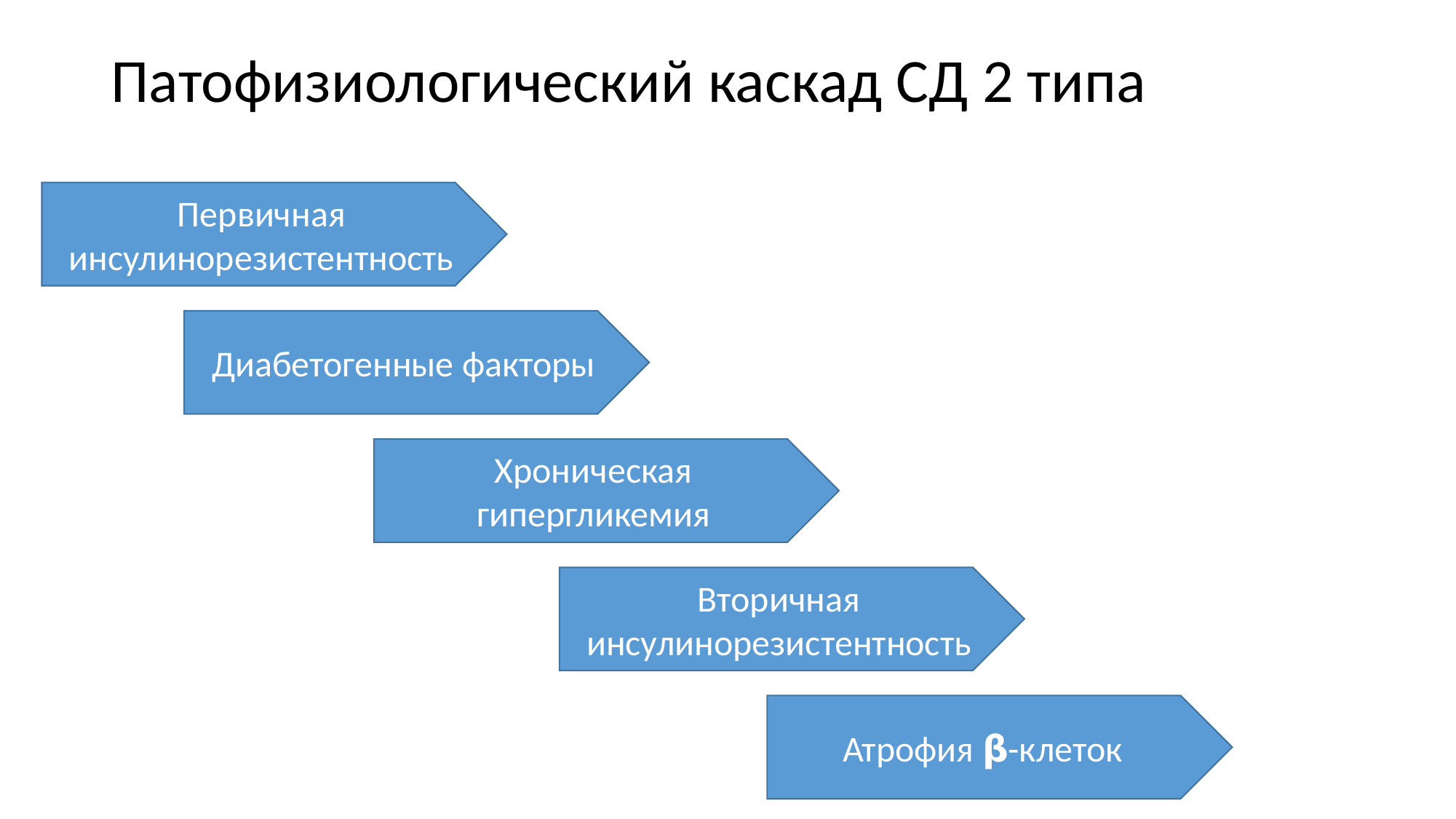

# Патофизиологический каскад СД 2 типа
Первичная инсулинорезистентность
Диабетогенные факторы
Хроническая гипергликемия
Вторичная инсулинорезистентность
Атрофия 𝝱-клеток